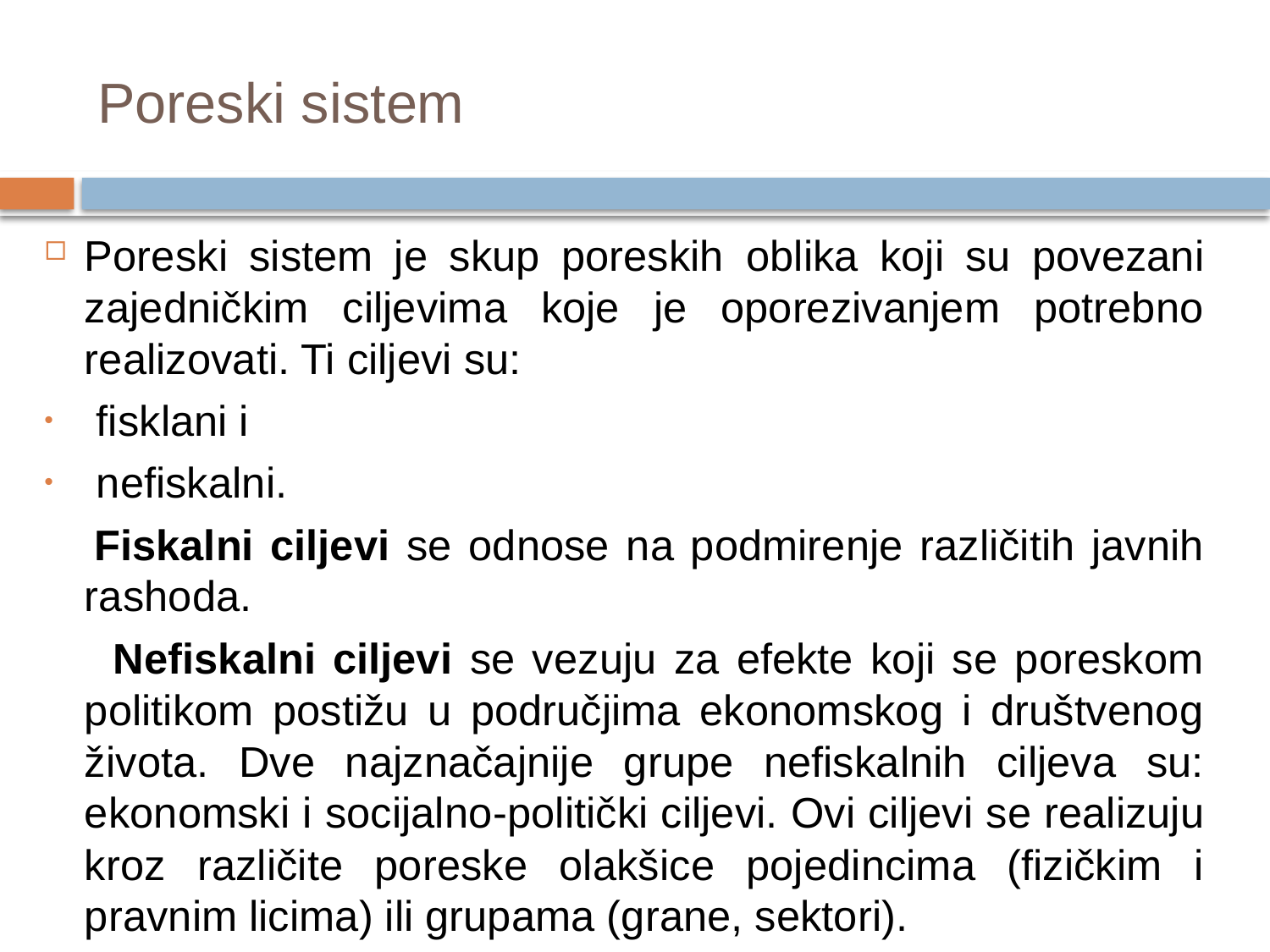

# Poreski sistem
Poreski sistem je skup poreskih oblika koji su povezani zajedničkim ciljevima koje je oporezivanjem potrebno realizovati. Ti ciljevi su:
 fisklani i
 nefiskalni.
   Fiskalni ciljevi se odnose na podmirenje različitih javnih rashoda.
    Nefiskalni ciljevi se vezuju za efekte koji se poreskom politikom postižu u područjima ekonomskog i društvenog života. Dve najznačajnije grupe nefiskalnih ciljeva su: ekonomski i socijalno-politički ciljevi. Ovi ciljevi se realizuju kroz različite poreske olakšice pojedincima (fizičkim i pravnim licima) ili grupama (grane, sektori).